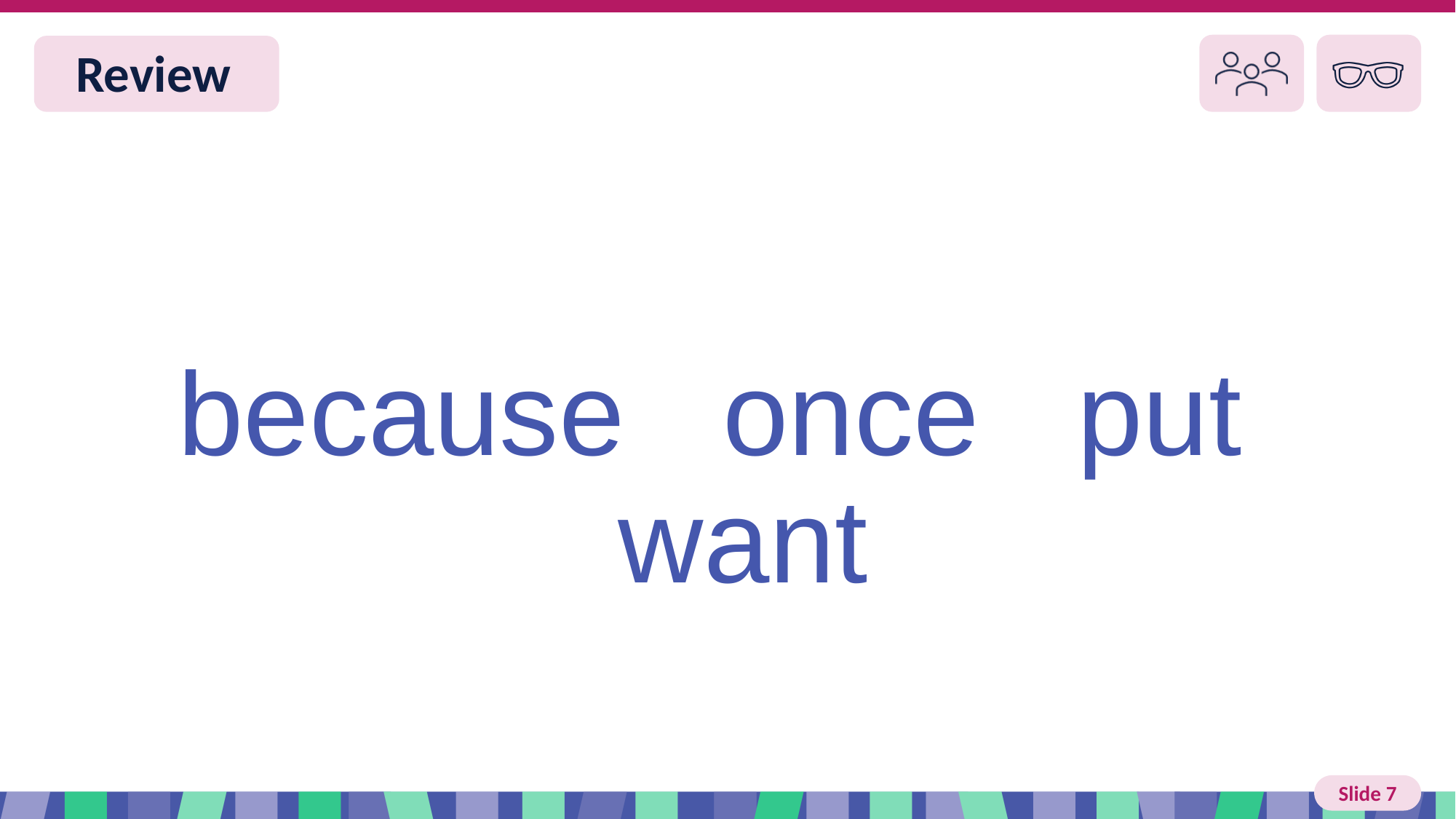

Slide 7 Review
because   once   put   want